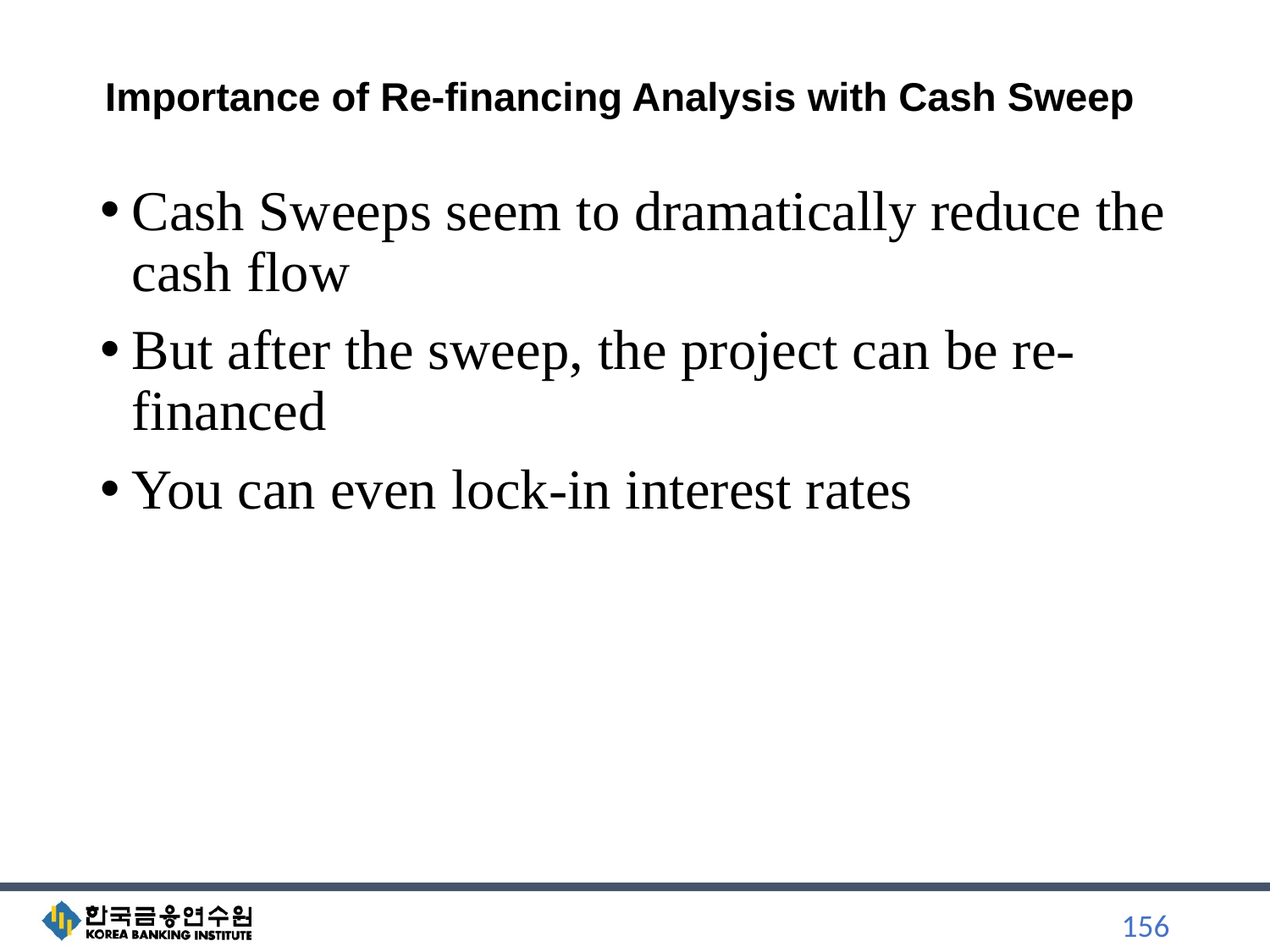

# Importance of Re-financing Analysis with Cash Sweep
Cash Sweeps seem to dramatically reduce the cash flow
But after the sweep, the project can be re-financed
You can even lock-in interest rates

156